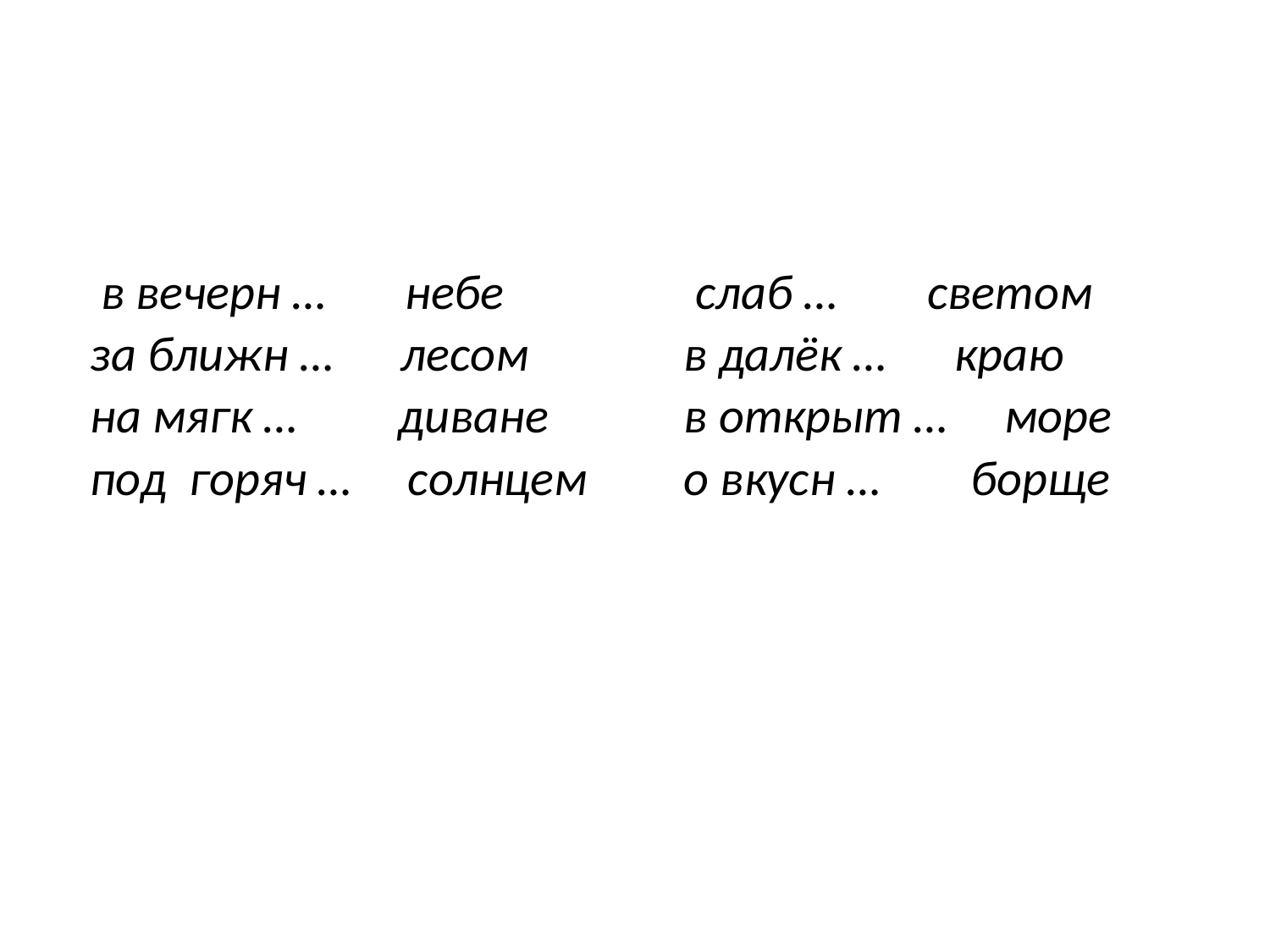

#
| в вечерн … небе | слаб … светом |
| --- | --- |
| за ближн … лесом | в далёк … краю |
| на мягк … диване | в открыт … море |
| под горяч … солнцем | о вкусн … борще |
|  |  |
|  |  |